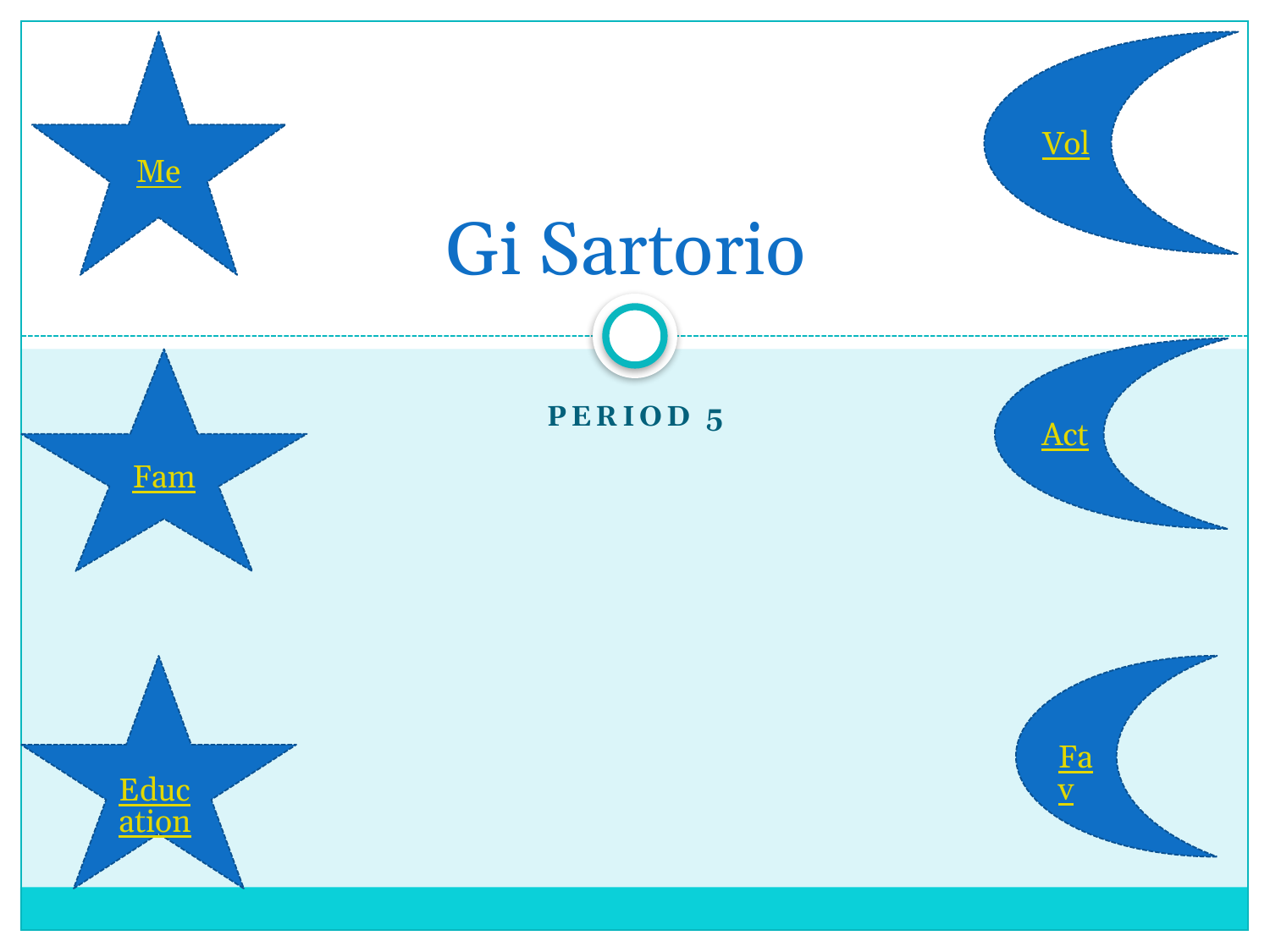

Me
Vol
# Gi Sartorio
Act
Fam
Period 5

Education
Fav